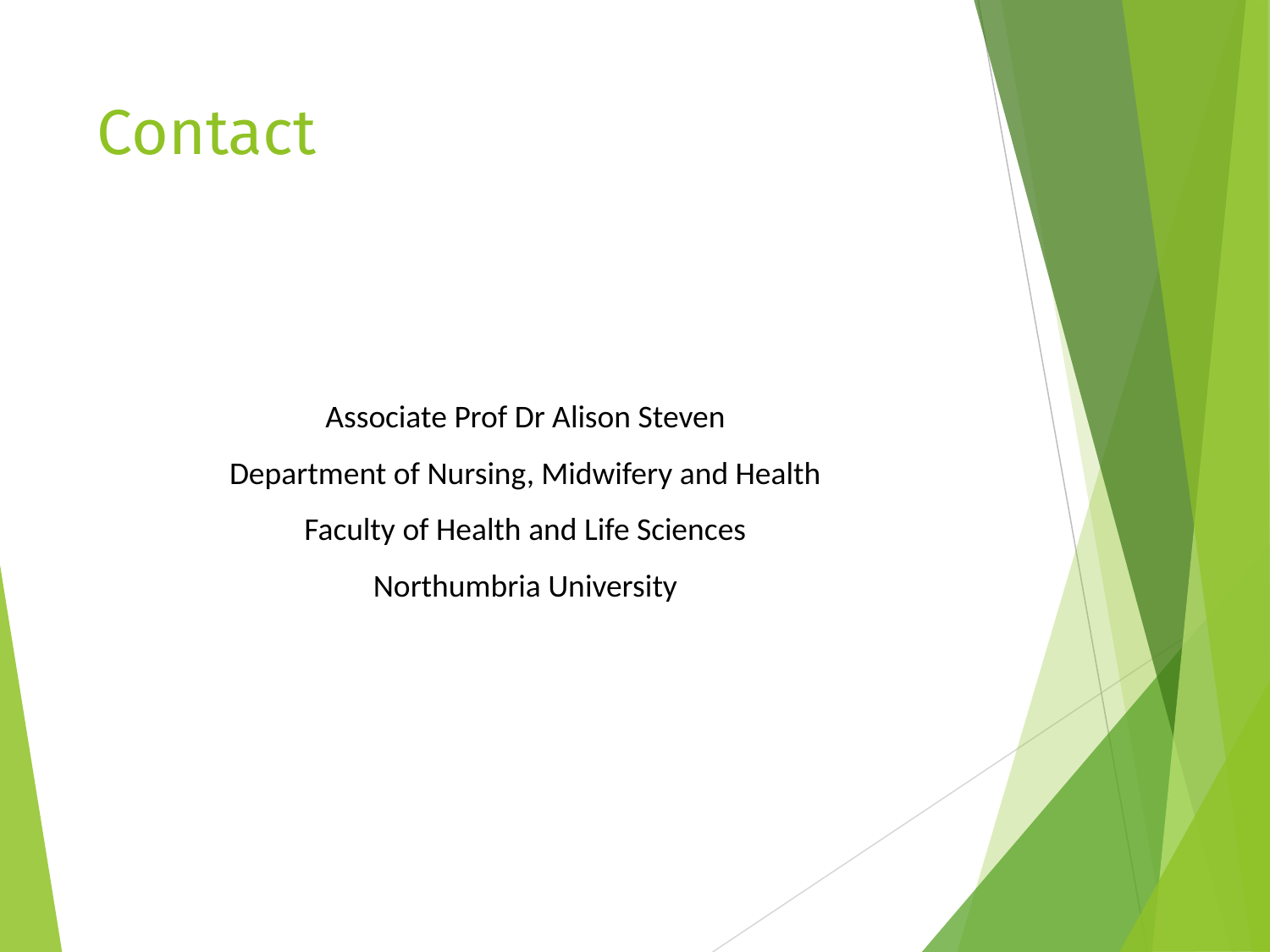

# Contact

Associate Prof Dr Alison Steven
Department of Nursing, Midwifery and Health
Faculty of Health and Life Sciences
Northumbria University